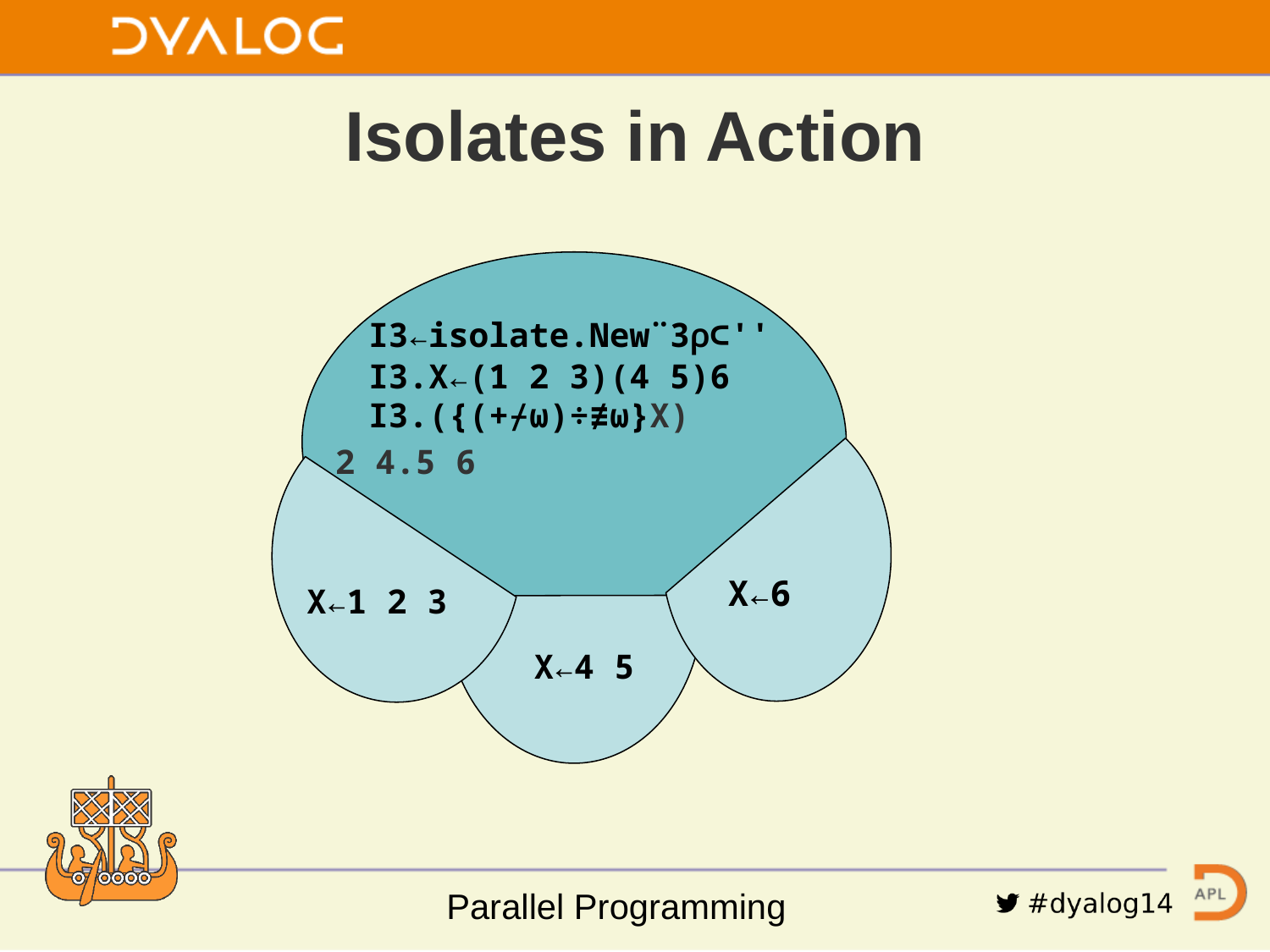

# Isolates in Action

  I3←isolate.New¨3⍴⊂''
  I3.X←(1 2 3)(4 5)6
  I3.({(+⌿⍵)÷≢⍵}X)

2 4.5 6

X←6
X←1 2 3
X←4 5

Parallel Programming